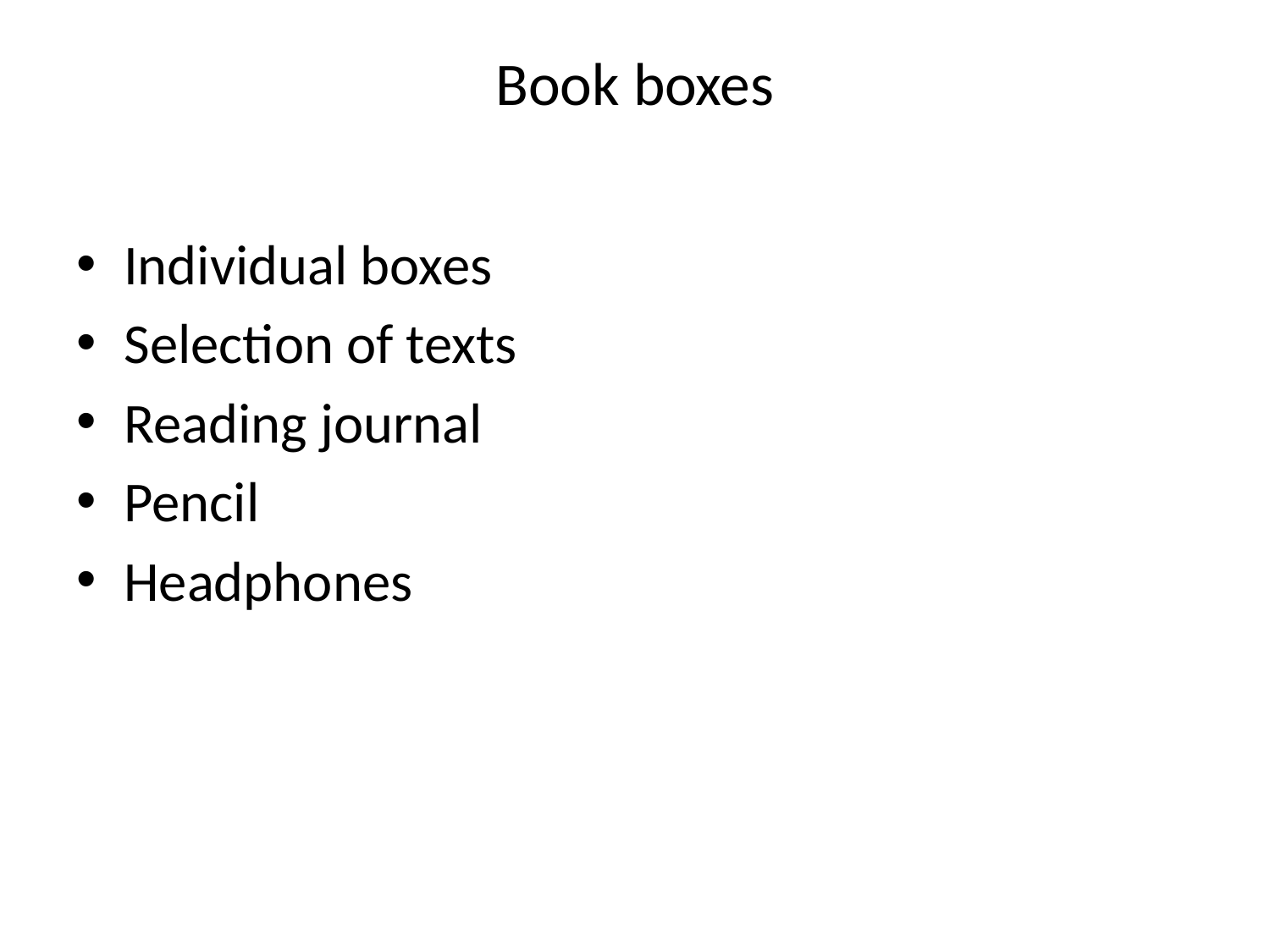

# Book boxes
Individual boxes
Selection of texts
Reading journal
Pencil
Headphones